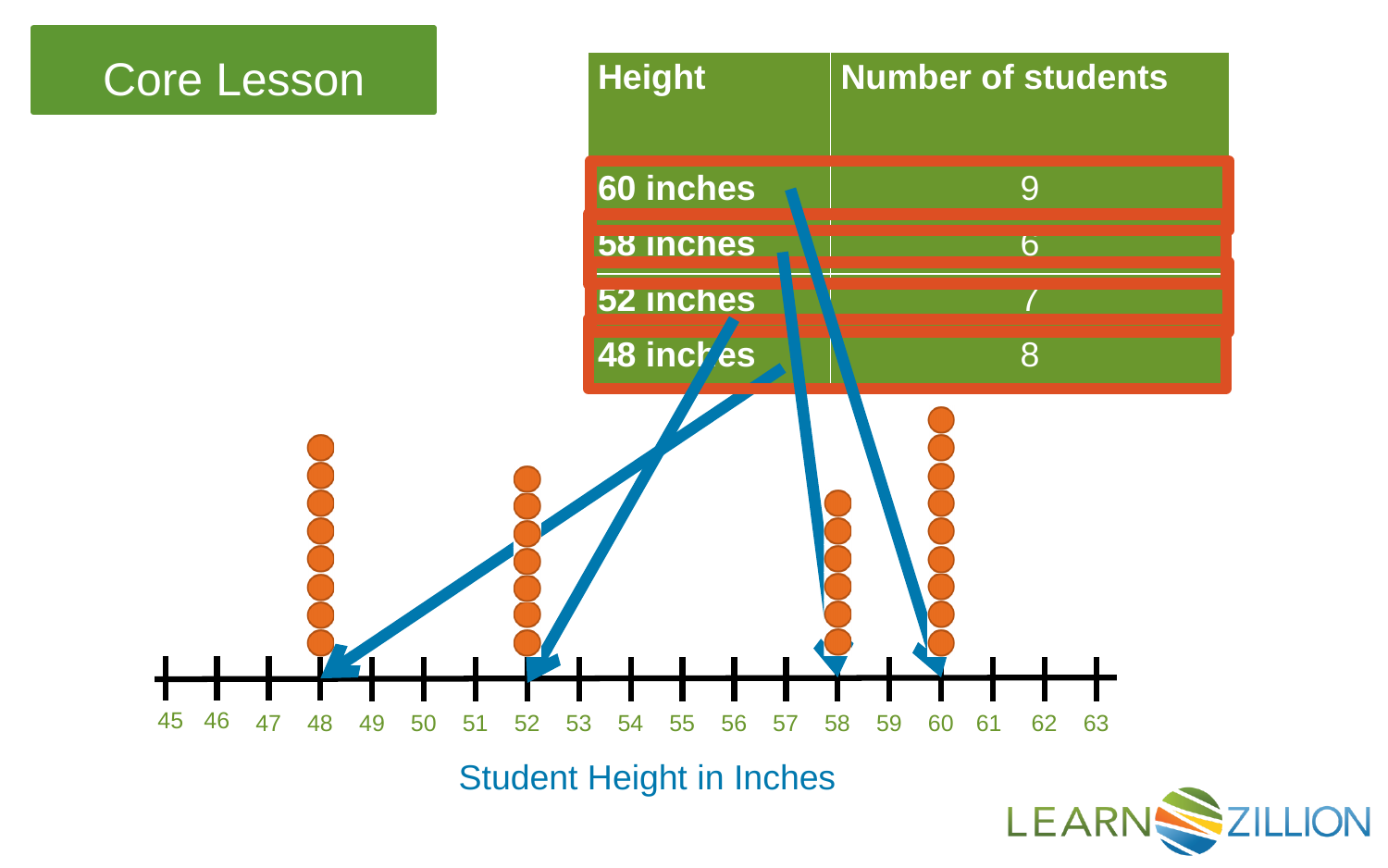

| Height | Number of students |
| --- | --- |
| 60 inches | 9 |
| 58 inches | 6 |
| 52 inches | 7 |
| 48 inches | 8 |

46
45
52
47
48
49
50
51
53
54
55
56
57
58
59
60
61
62
63
Student Height in Inches